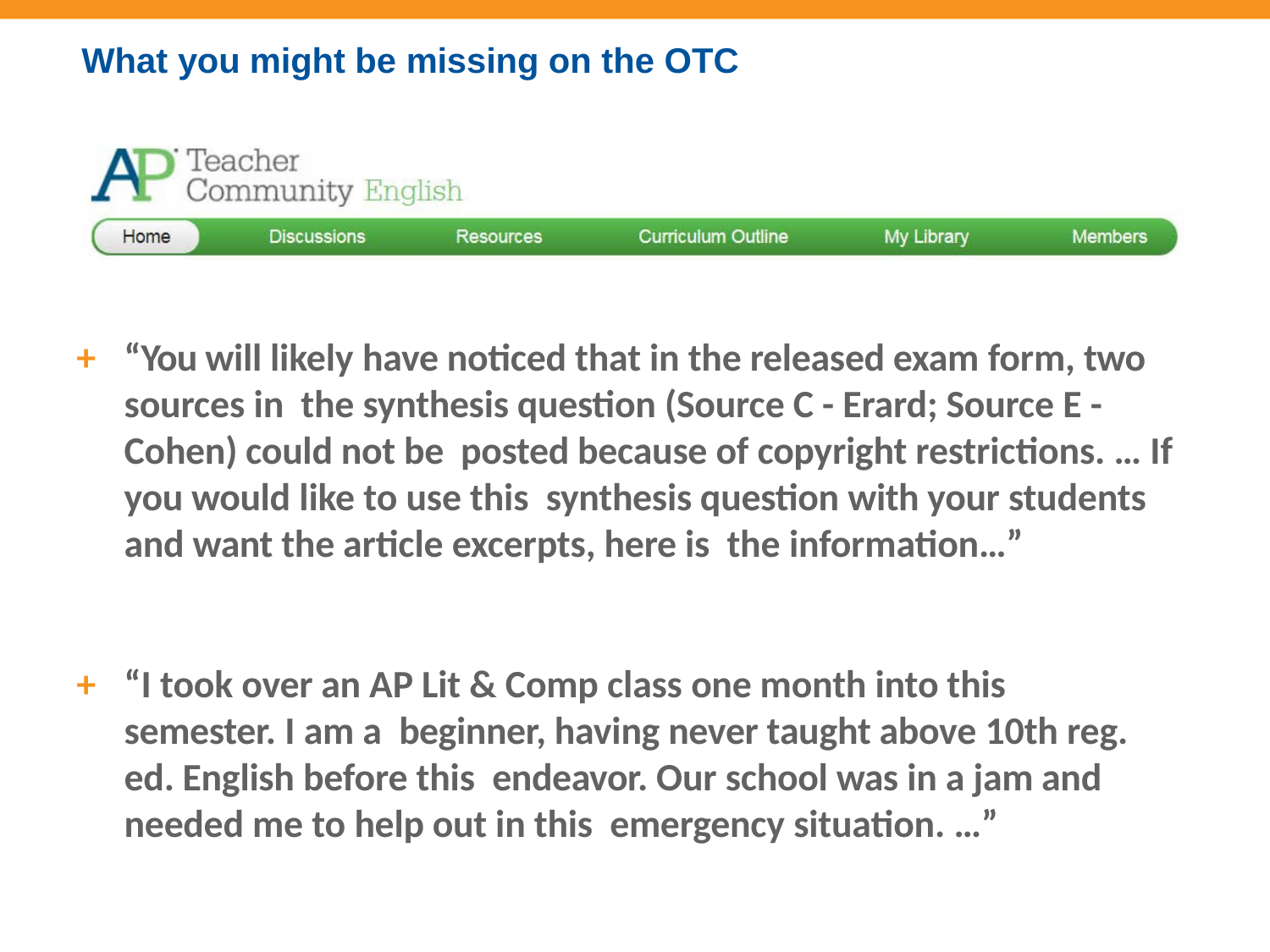

# What you might be missing on the OTC

+	“You will likely have noticed that in the released exam form, two sources in  the synthesis question (Source C - Erard; Source E - Cohen) could not be  posted because of copyright restrictions. … If you would like to use this  synthesis question with your students and want the article excerpts, here is  the information…”

+	“I took over an AP Lit & Comp class one month into this semester. I am a  beginner, having never taught above 10th reg. ed. English before this  endeavor. Our school was in a jam and needed me to help out in this  emergency situation. …”